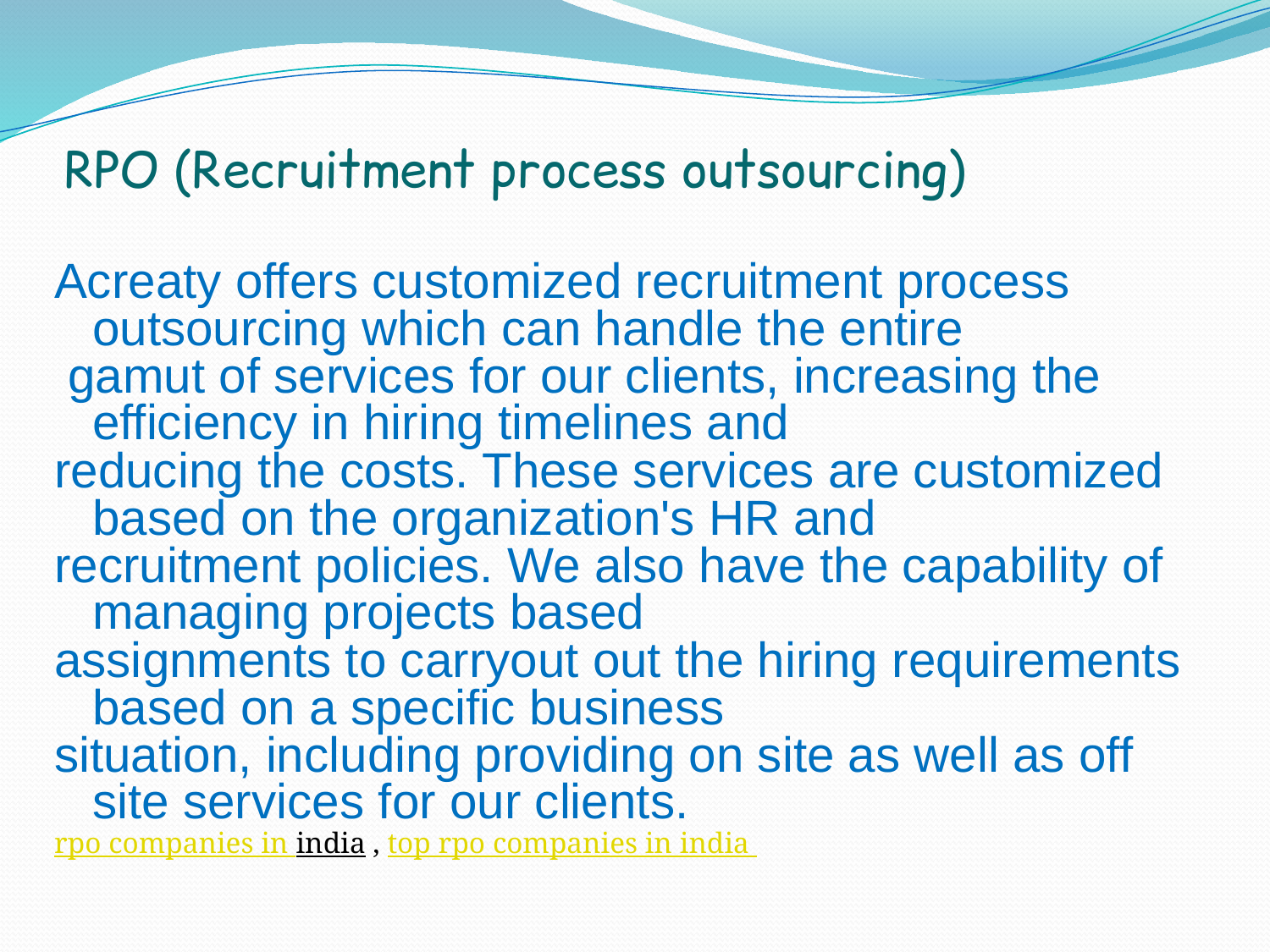

# RPO (Recruitment process outsourcing)
Acreaty offers customized recruitment process outsourcing which can handle the entire
 gamut of services for our clients, increasing the efficiency in hiring timelines and
reducing the costs. These services are customized based on the organization's HR and
recruitment policies. We also have the capability of managing projects based
assignments to carryout out the hiring requirements based on a specific business
situation, including providing on site as well as off site services for our clients.
rpo companies in india , top rpo companies in india